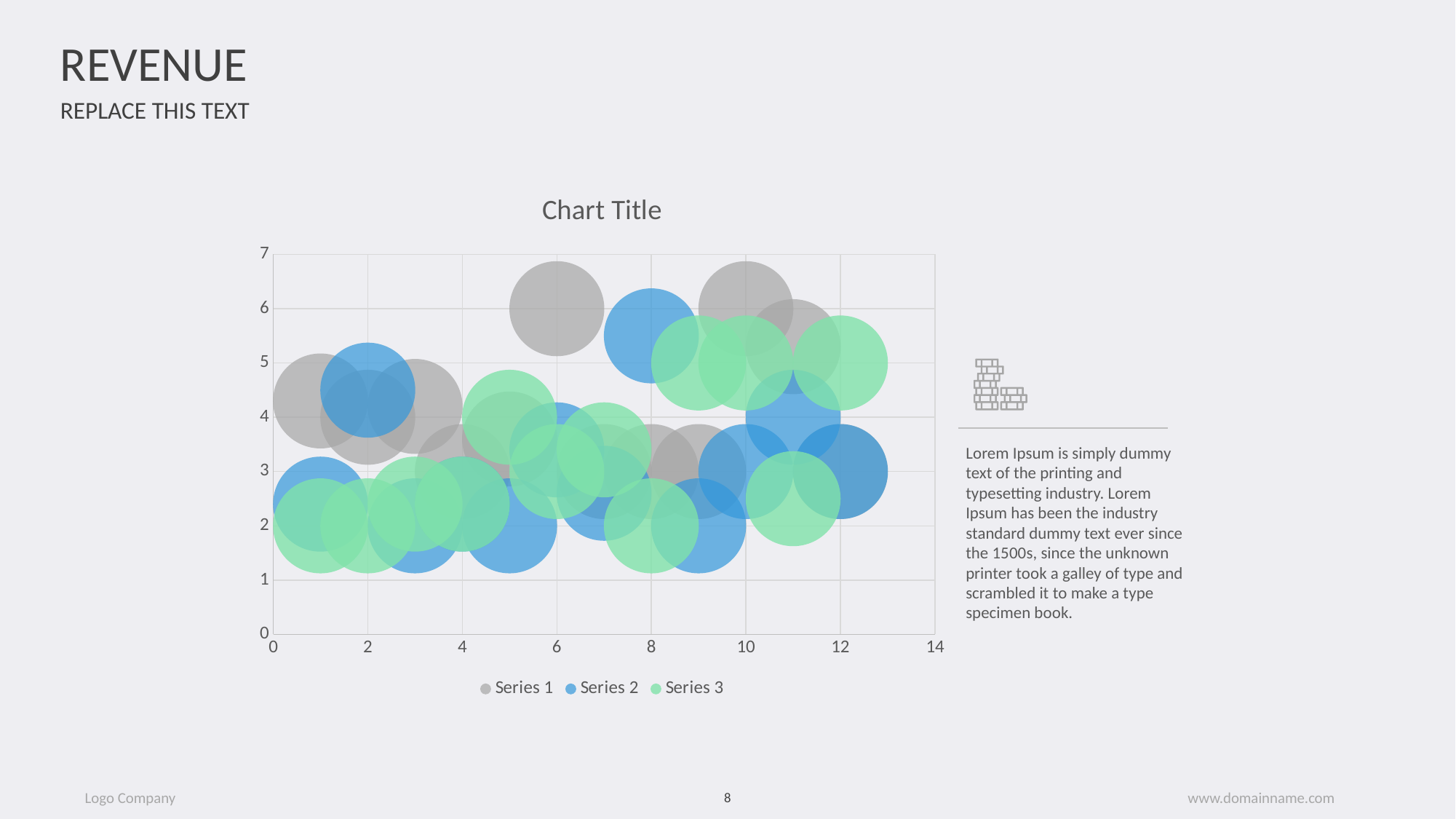

REVENUE
Replace This Text

### Chart:

| Category | Series 1 | Series 2 | Series 3 |
|---|---|---|---|

Lorem Ipsum is simply dummy text of the printing and typesetting industry. Lorem Ipsum has been the industry standard dummy text ever since the 1500s, since the unknown printer took a galley of type and scrambled it to make a type specimen book.
www.domainname.com
Logo Company
8